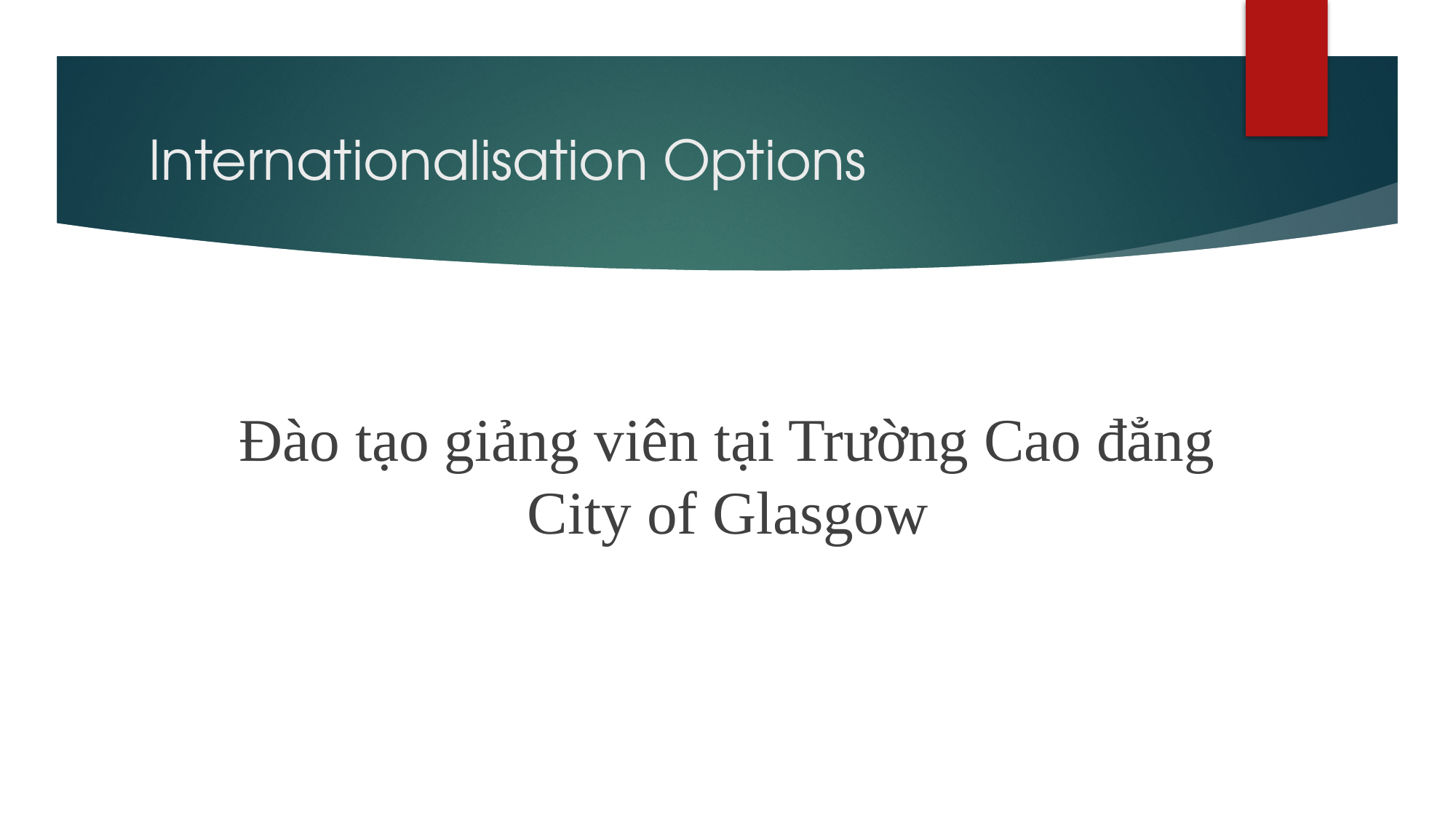

# Internationalisation Options
Đào tạo giảng viên tại Trường Cao đẳng City of Glasgow